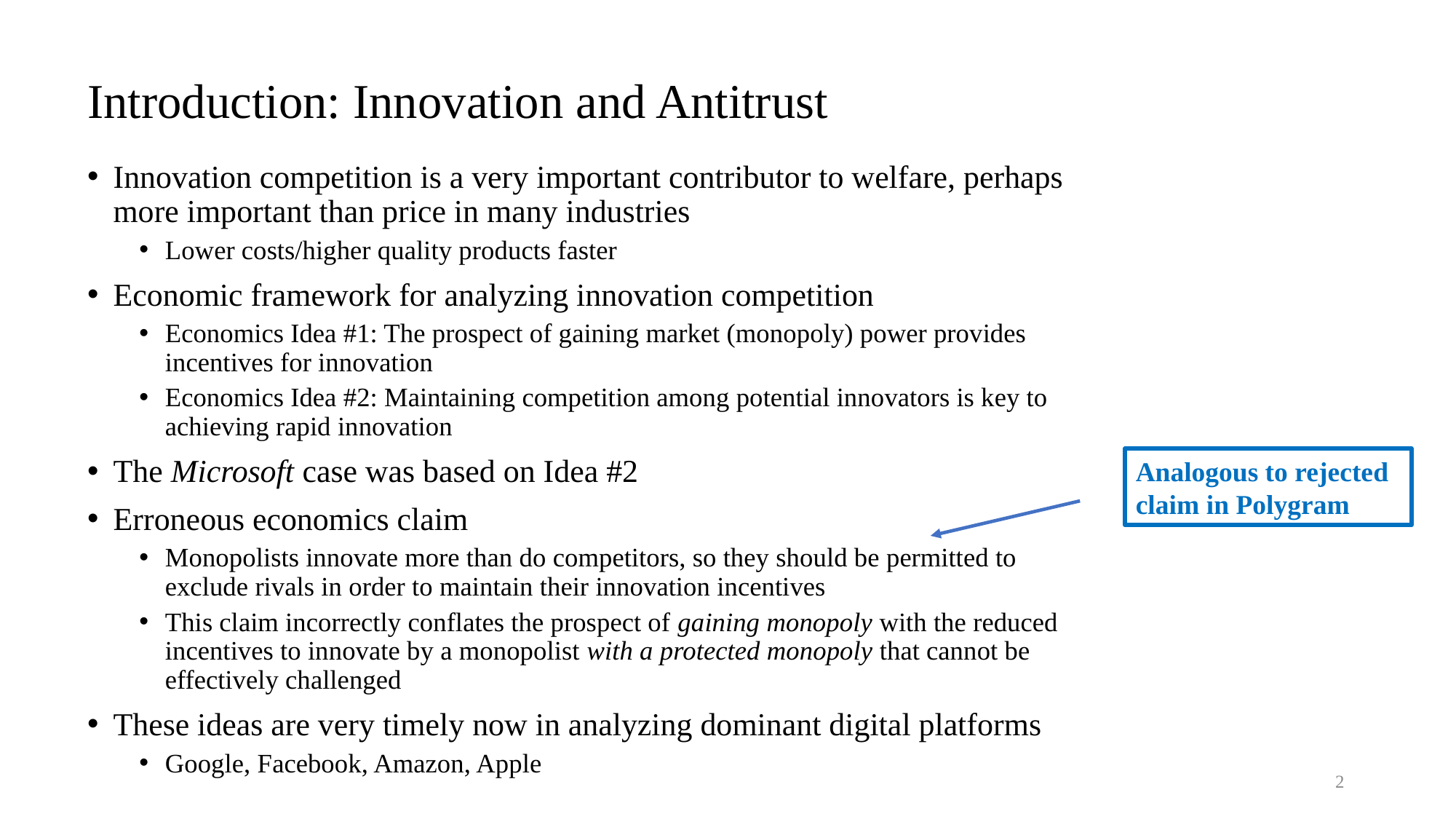

# Introduction: Innovation and Antitrust
Innovation competition is a very important contributor to welfare, perhaps more important than price in many industries
Lower costs/higher quality products faster
Economic framework for analyzing innovation competition
Economics Idea #1: The prospect of gaining market (monopoly) power provides incentives for innovation
Economics Idea #2: Maintaining competition among potential innovators is key to achieving rapid innovation
The Microsoft case was based on Idea #2
Erroneous economics claim
Monopolists innovate more than do competitors, so they should be permitted to exclude rivals in order to maintain their innovation incentives
This claim incorrectly conflates the prospect of gaining monopoly with the reduced incentives to innovate by a monopolist with a protected monopoly that cannot be effectively challenged
These ideas are very timely now in analyzing dominant digital platforms
Google, Facebook, Amazon, Apple
Analogous to rejected claim in Polygram
2